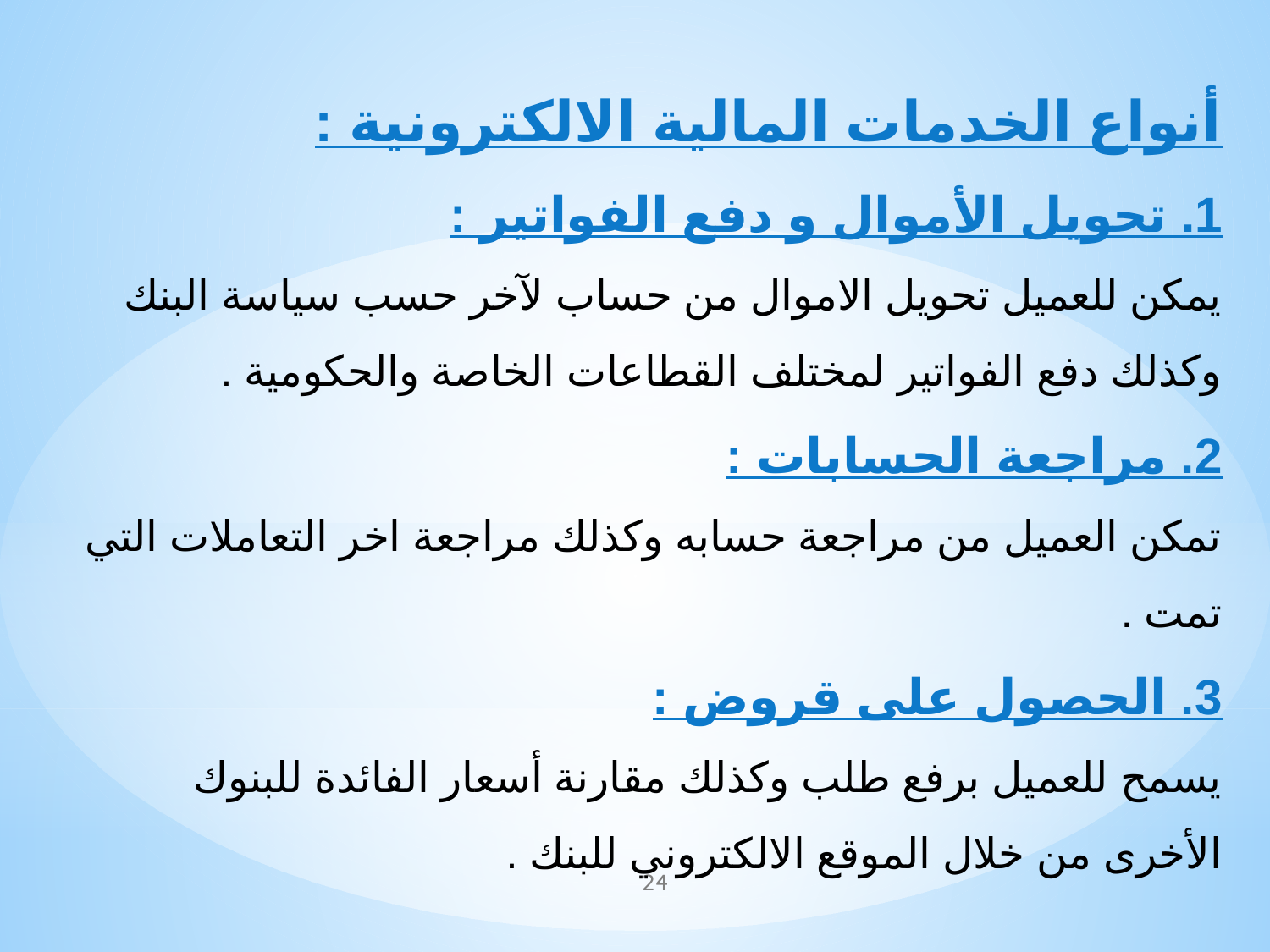

أنواع الخدمات المالية الالكترونية :
1. تحويل الأموال و دفع الفواتير :
يمكن للعميل تحويل الاموال من حساب لآخر حسب سياسة البنك وكذلك دفع الفواتير لمختلف القطاعات الخاصة والحكومية .
2. مراجعة الحسابات :
تمكن العميل من مراجعة حسابه وكذلك مراجعة اخر التعاملات التي تمت .
3. الحصول على قروض :
يسمح للعميل برفع طلب وكذلك مقارنة أسعار الفائدة للبنوك الأخرى من خلال الموقع الالكتروني للبنك .
24